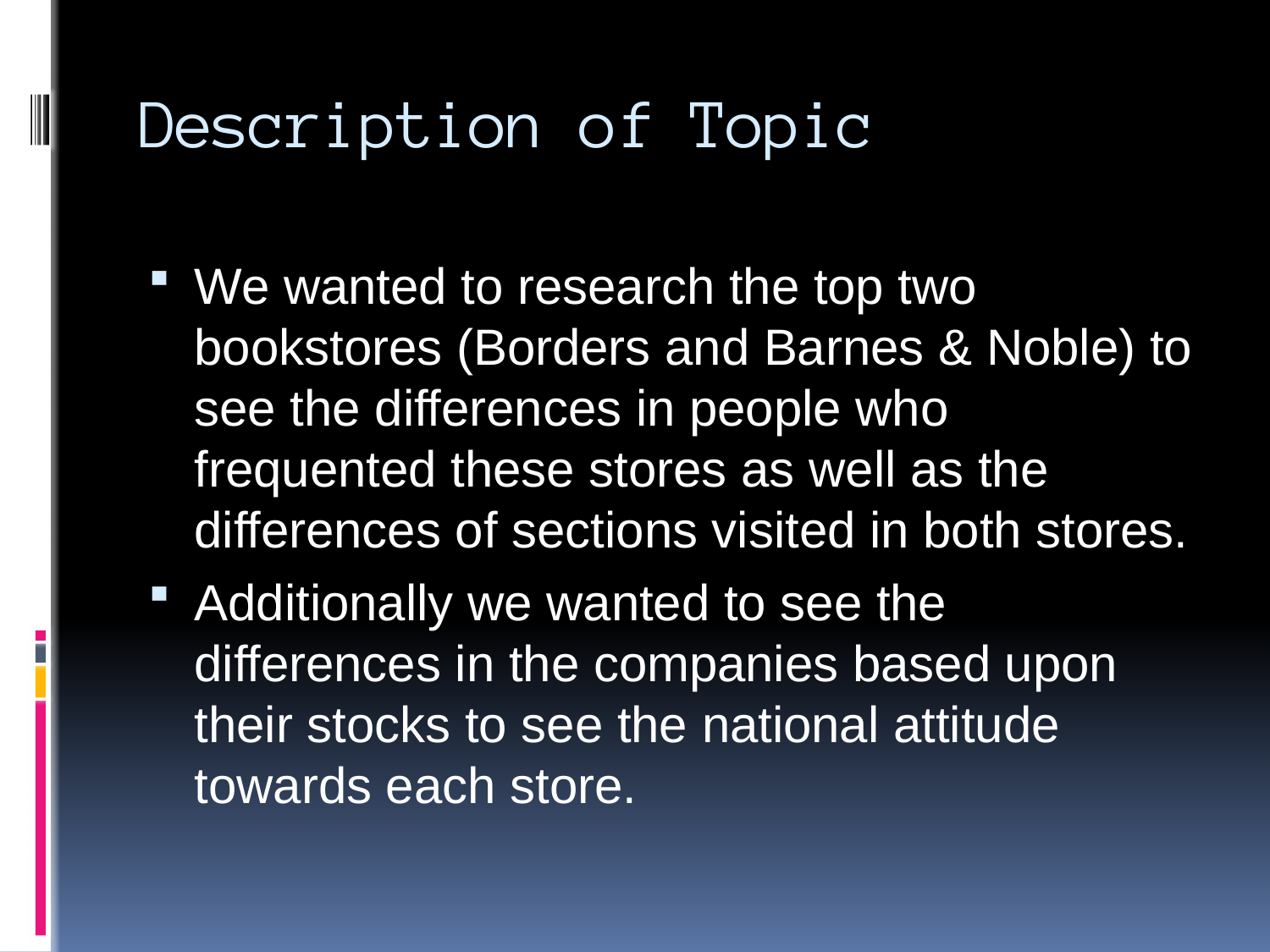

# Description of Topic
We wanted to research the top two bookstores (Borders and Barnes & Noble) to see the differences in people who frequented these stores as well as the differences of sections visited in both stores.
Additionally we wanted to see the differences in the companies based upon their stocks to see the national attitude towards each store.